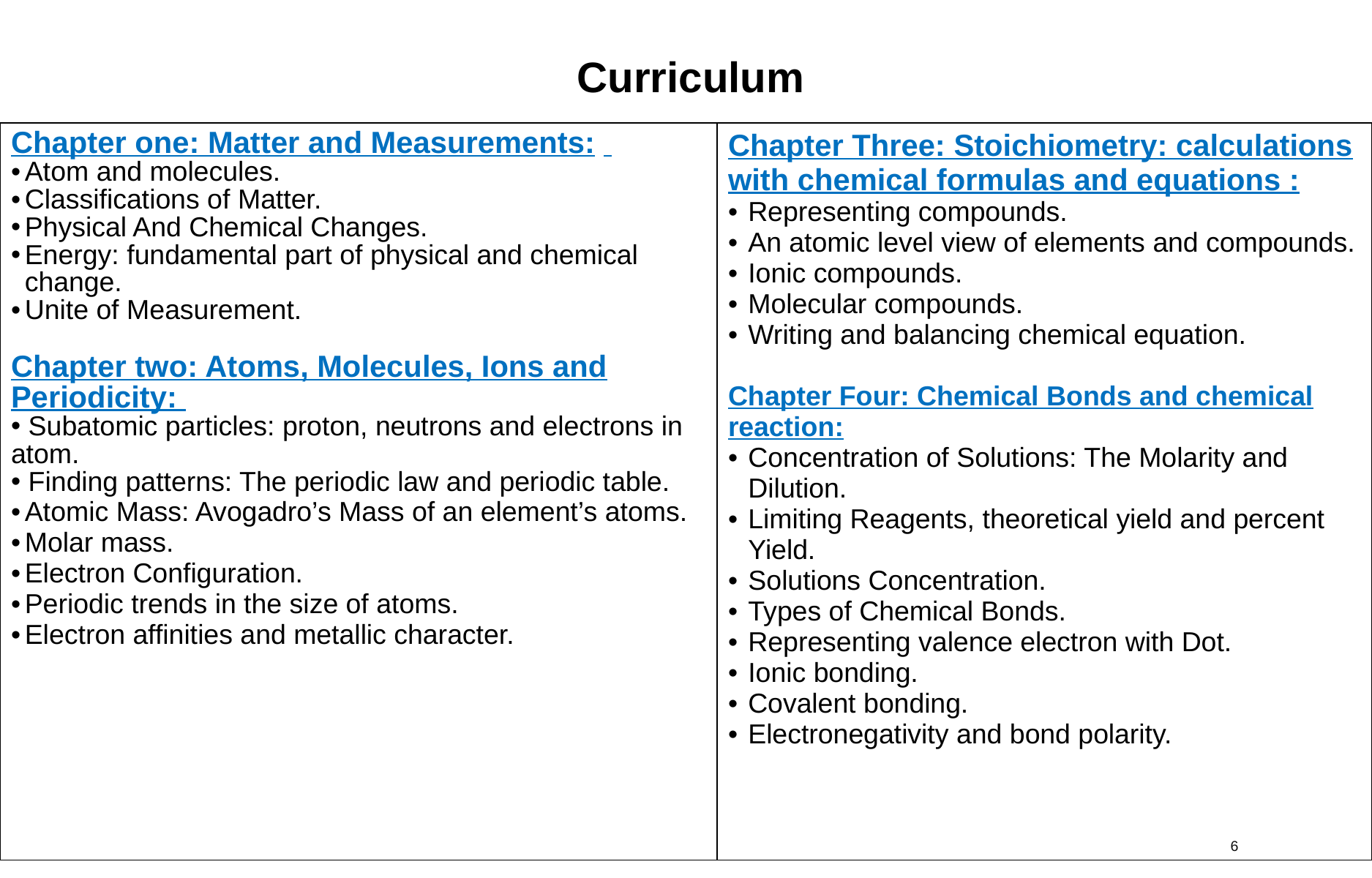

Curriculum
| Chapter one: Matter and Measurements: Atom and molecules. Classifications of Matter. Physical And Chemical Changes. Energy: fundamental part of physical and chemical change. Unite of Measurement. Chapter two: Atoms, Molecules, Ions and Periodicity: Subatomic particles: proton, neutrons and electrons in atom. Finding patterns: The periodic law and periodic table. Atomic Mass: Avogadro’s Mass of an element’s atoms. Molar mass. Electron Configuration. Periodic trends in the size of atoms. Electron affinities and metallic character. | Chapter Three: Stoichiometry: calculations with chemical formulas and equations : Representing compounds. An atomic level view of elements and compounds. Ionic compounds. Molecular compounds. Writing and balancing chemical equation. Chapter Four: Chemical Bonds and chemical reaction: Concentration of Solutions: The Molarity and Dilution. Limiting Reagents, theoretical yield and percent Yield. Solutions Concentration. Types of Chemical Bonds. Representing valence electron with Dot. Ionic bonding. Covalent bonding. Electronegativity and bond polarity. |
| --- | --- |
6